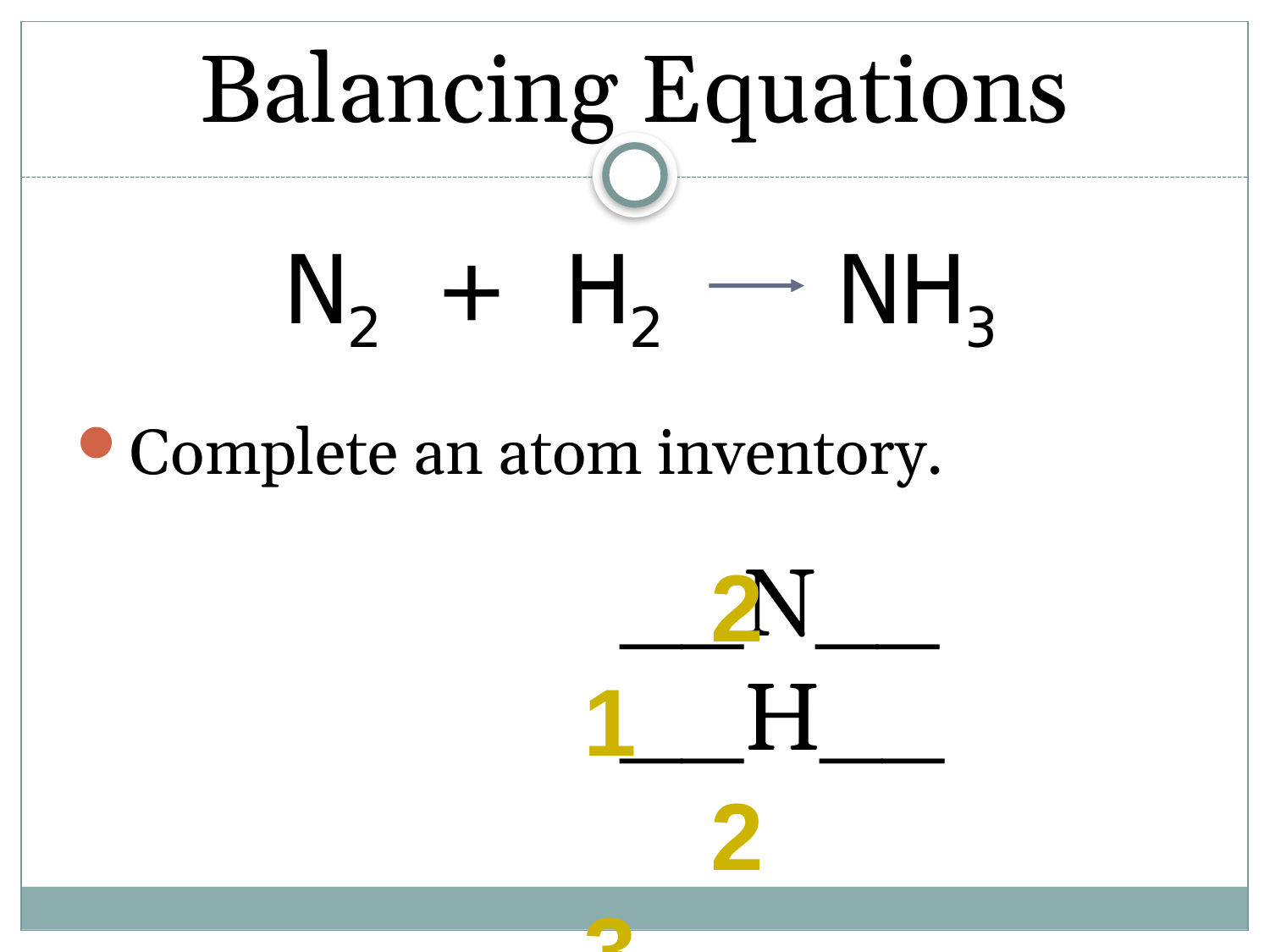

# Balancing Equations
N2  +  H2      NH3

Complete an atom inventory.
__N__
__H__
	2	   1
	2	   3